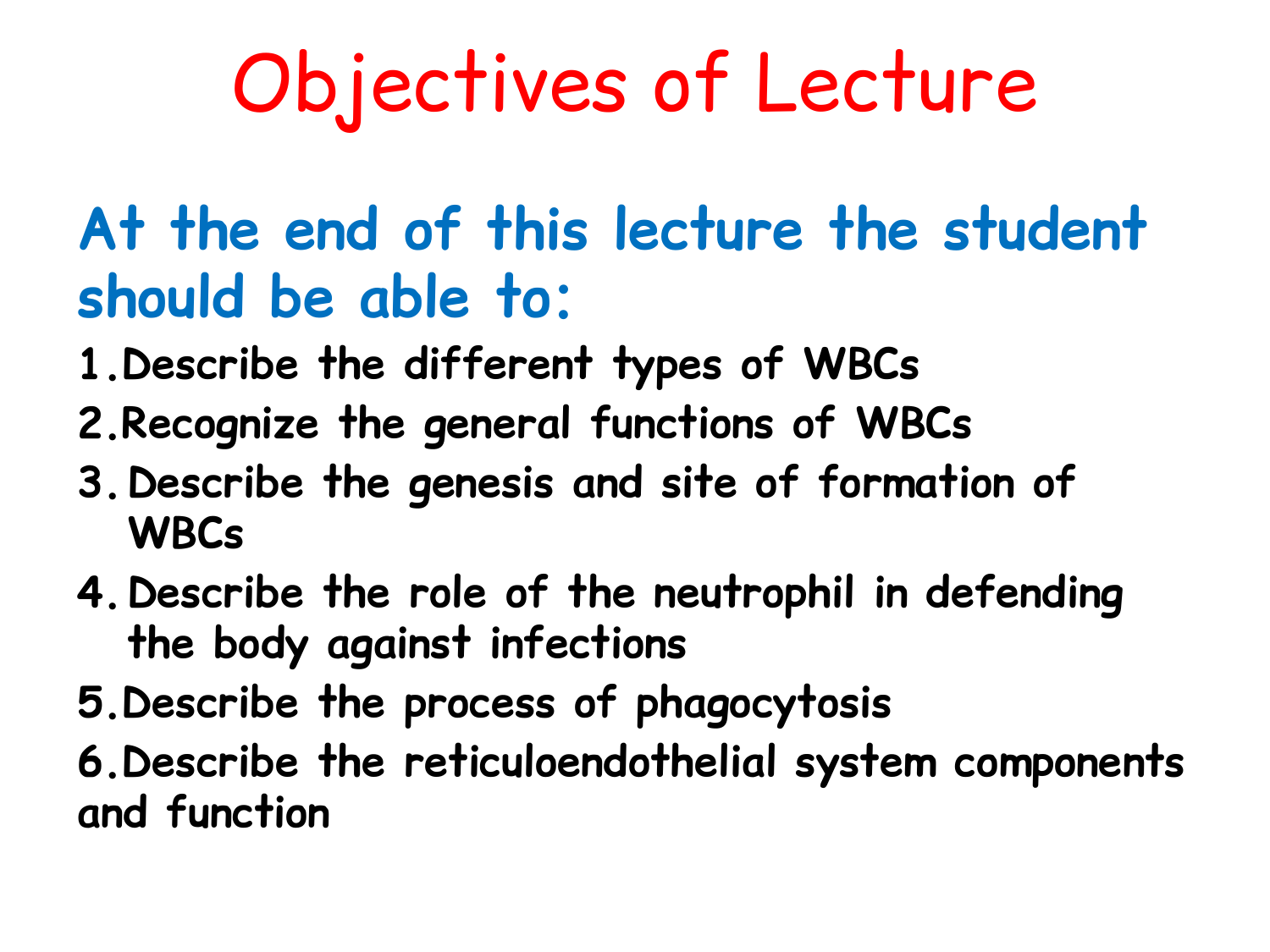

# Objectives of Lecture
At the end of this lecture the student should be able to:
Describe the different types of WBCs
Recognize the general functions of WBCs
Describe the genesis and site of formation of   WBCs
Describe the role of the neutrophil in defending the body against infections
Describe the process of phagocytosis
Describe the reticuloendothelial system components and function